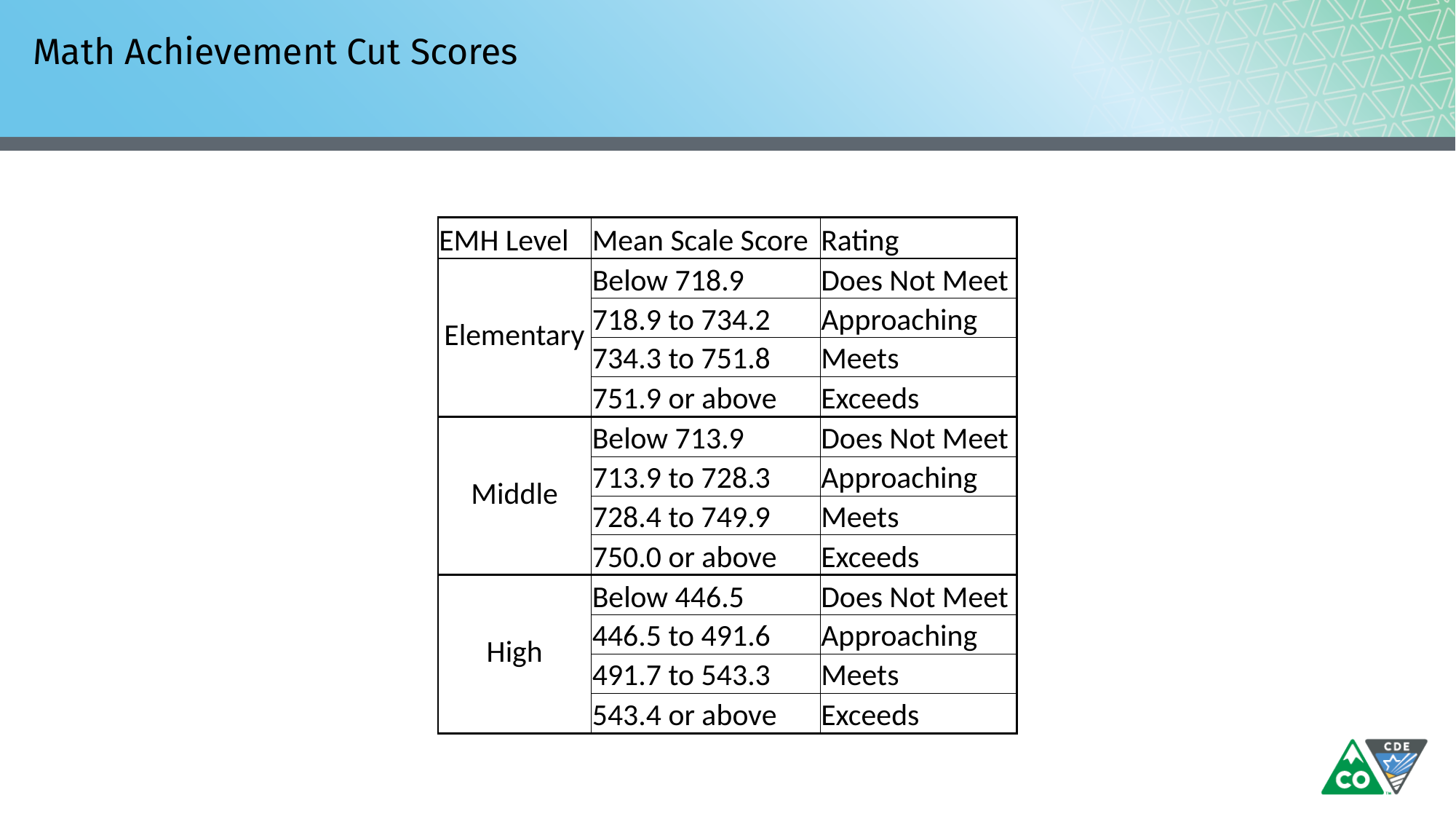

# Math Achievement Cut Scores
| EMH Level | Mean Scale Score | Rating |
| --- | --- | --- |
| Elementary | Below 718.9 | Does Not Meet |
|  | 718.9 to 734.2 | Approaching |
|  | 734.3 to 751.8 | Meets |
|  | 751.9 or above | Exceeds |
| Middle | Below 713.9 | Does Not Meet |
|  | 713.9 to 728.3 | Approaching |
|  | 728.4 to 749.9 | Meets |
|  | 750.0 or above | Exceeds |
| High | Below 446.5 | Does Not Meet |
|  | 446.5 to 491.6 | Approaching |
|  | 491.7 to 543.3 | Meets |
|  | 543.4 or above | Exceeds |